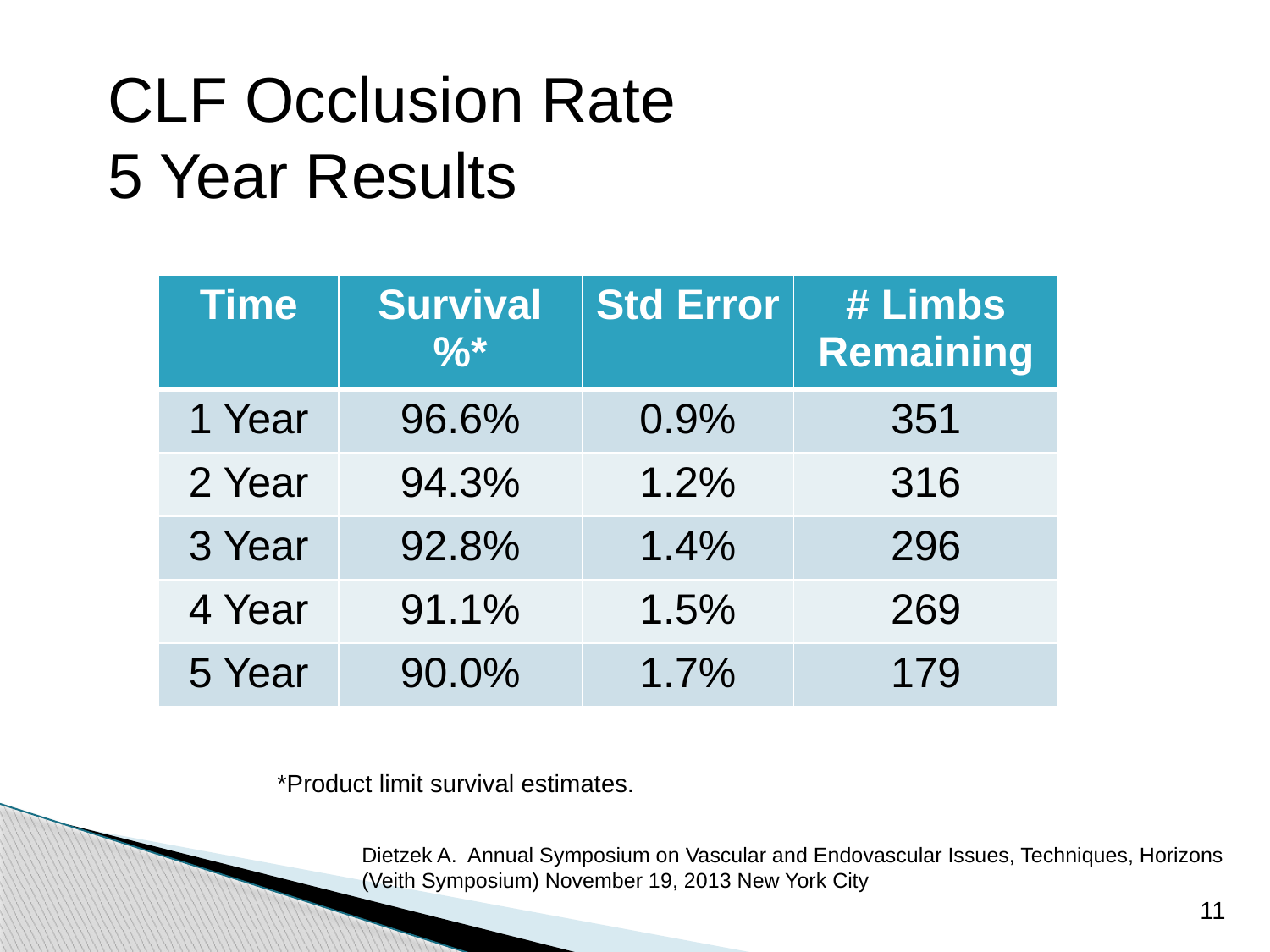

CLF Occlusion Rate
5 Year Results
| Time | Survival%\* | Std Error | # Limbs Remaining |
| --- | --- | --- | --- |
| 1 Year | 96.6% | 0.9% | 351 |
| 2 Year | 94.3% | 1.2% | 316 |
| 3 Year | 92.8% | 1.4% | 296 |
| 4 Year | 91.1% | 1.5% | 269 |
| 5 Year | 90.0% | 1.7% | 179 |
*Product limit survival estimates.
Dietzek A.  Annual Symposium on Vascular and Endovascular Issues, Techniques, Horizons (Veith Symposium) November 19, 2013 New York City
11